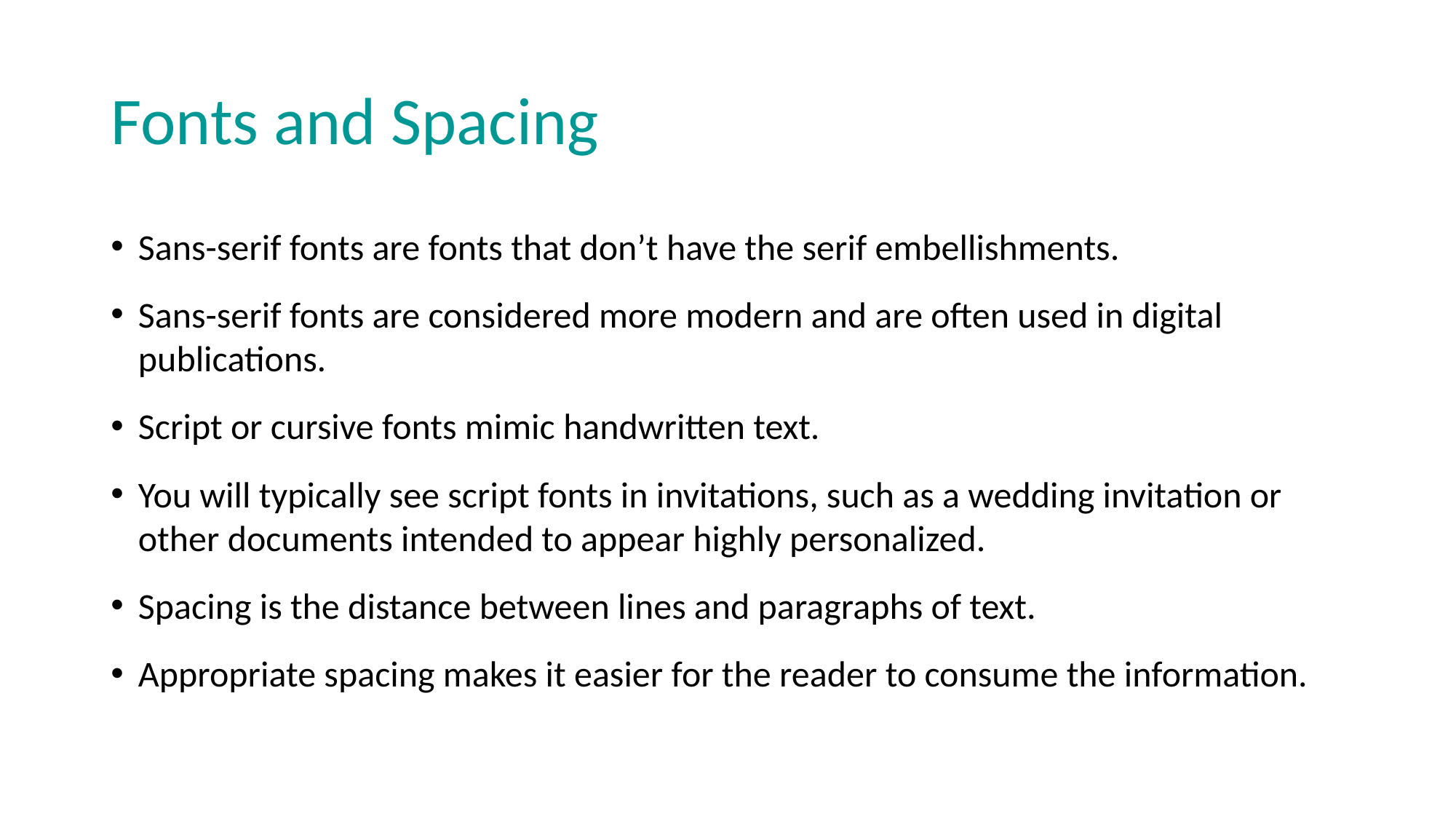

# Fonts and Spacing
Sans-serif fonts are fonts that don’t have the serif embellishments.
Sans-serif fonts are considered more modern and are often used in digital publications.
Script or cursive fonts mimic handwritten text.
You will typically see script fonts in invitations, such as a wedding invitation or other documents intended to appear highly personalized.
Spacing is the distance between lines and paragraphs of text.
Appropriate spacing makes it easier for the reader to consume the information.